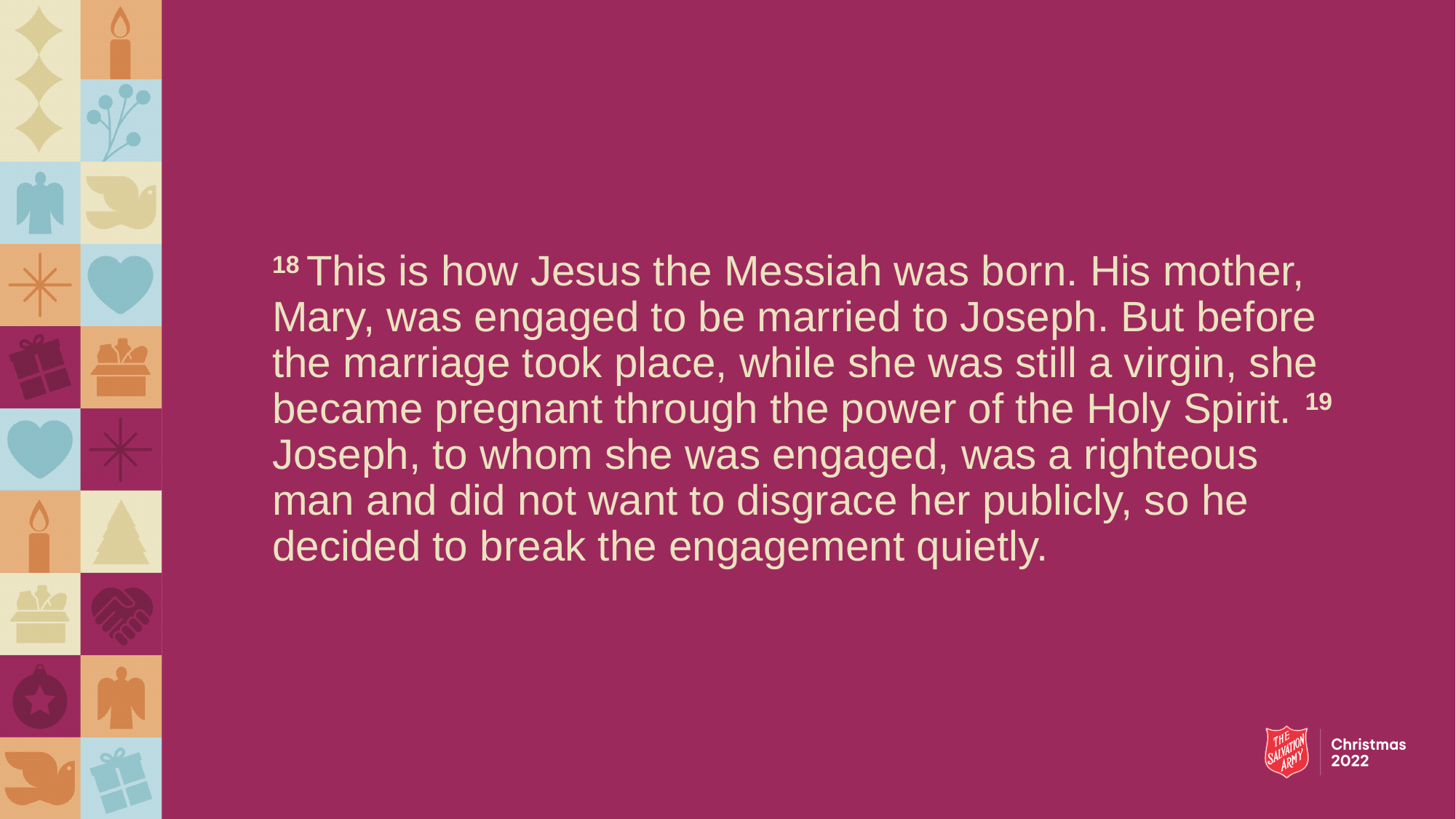

18 This is how Jesus the Messiah was born. His mother, Mary, was engaged to be married to Joseph. But before the marriage took place, while she was still a virgin, she became pregnant through the power of the Holy Spirit. 19 Joseph, to whom she was engaged, was a righteous man and did not want to disgrace her publicly, so he decided to break the engagement quietly.